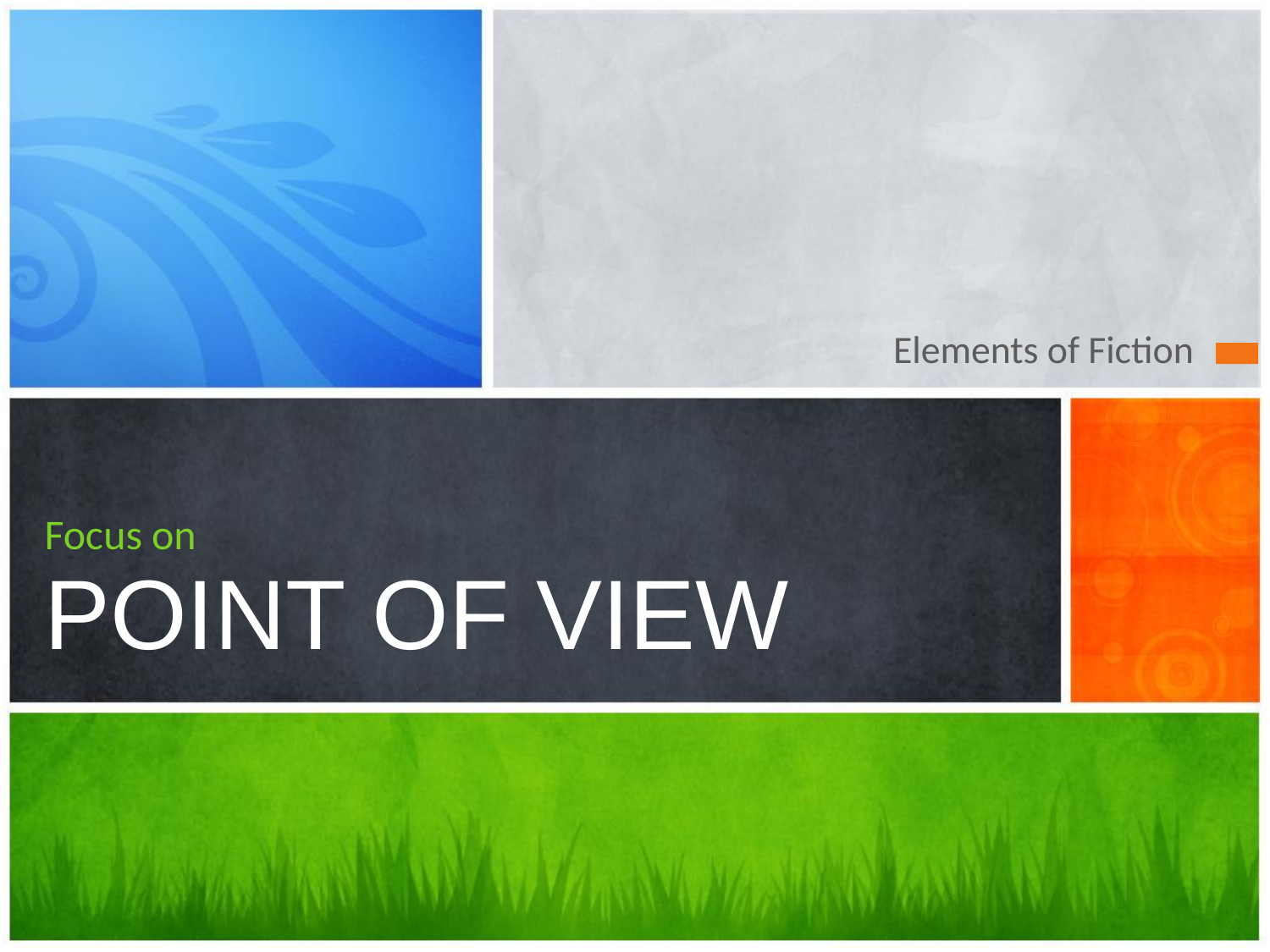

Elements of Fiction
# Focus on POINT OF VIEW